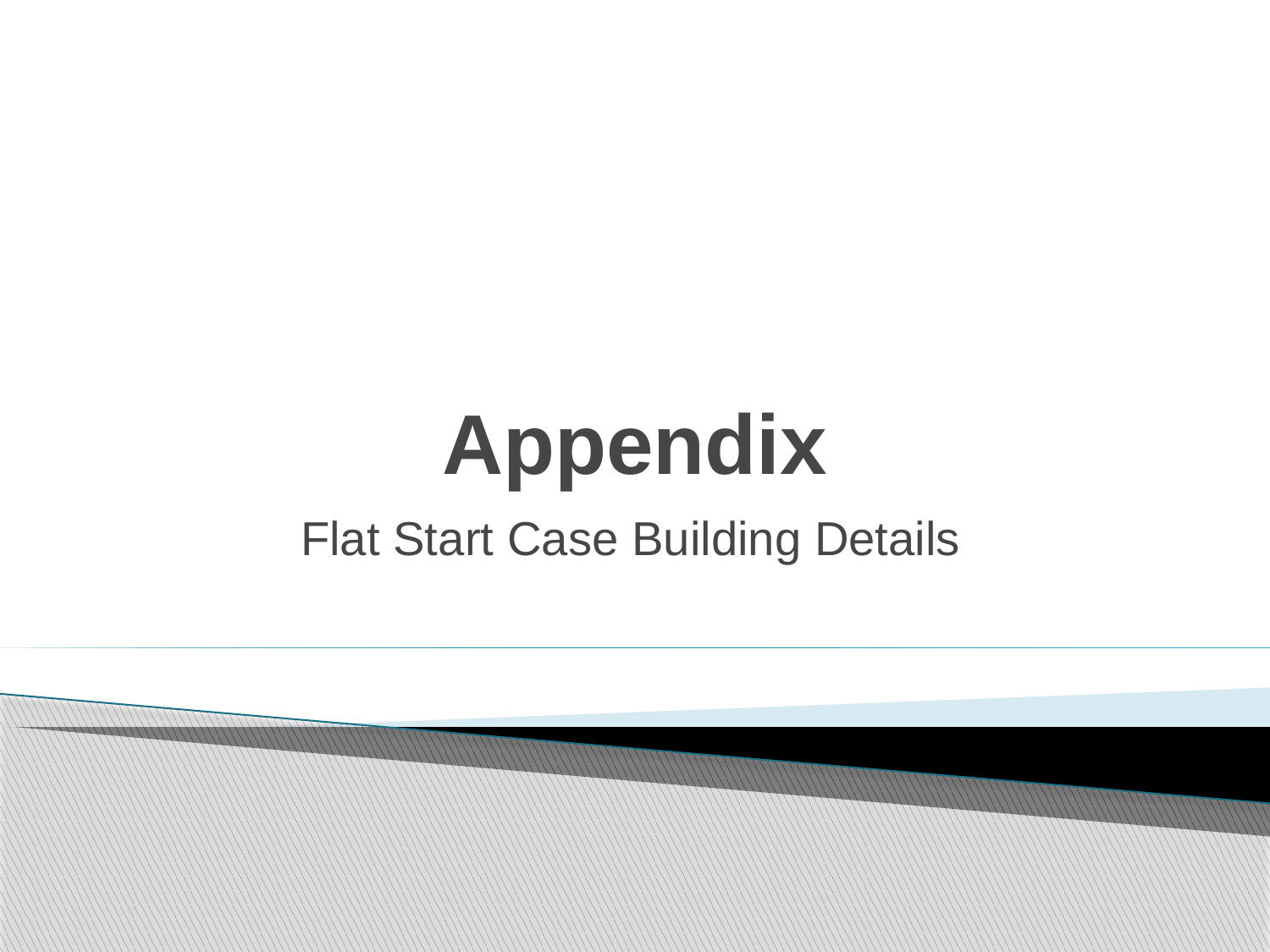

# Appendix
Flat Start Case Building Details